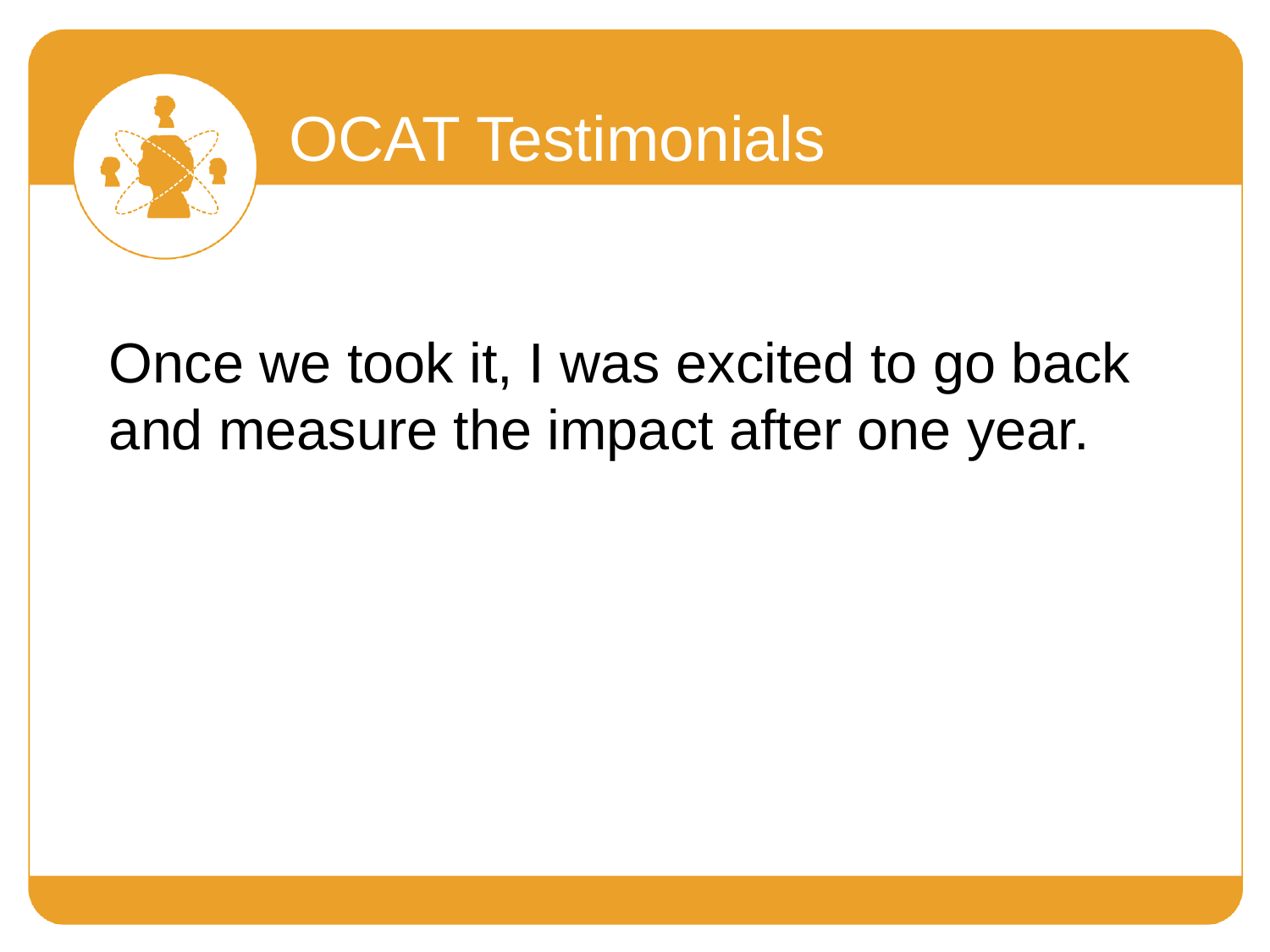

OCAT Testimonials
Once we took it, I was excited to go back and measure the impact after one year.